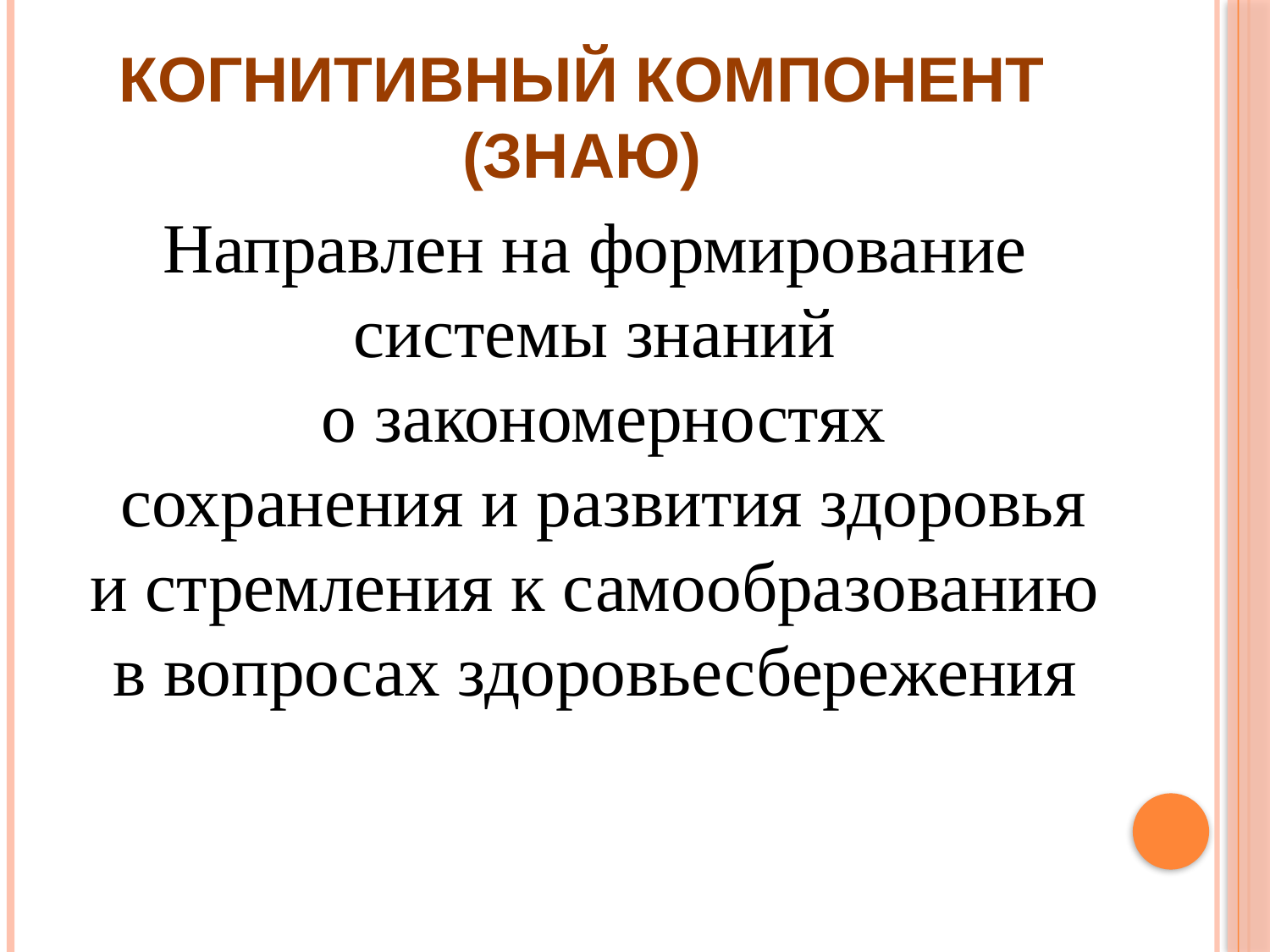

# Когнитивный компонент (знаю)
Направлен на формирование системы знаний
 о закономерностях
 сохранения и развития здоровья и стремления к самообразованию в вопросах здоровьесбережения